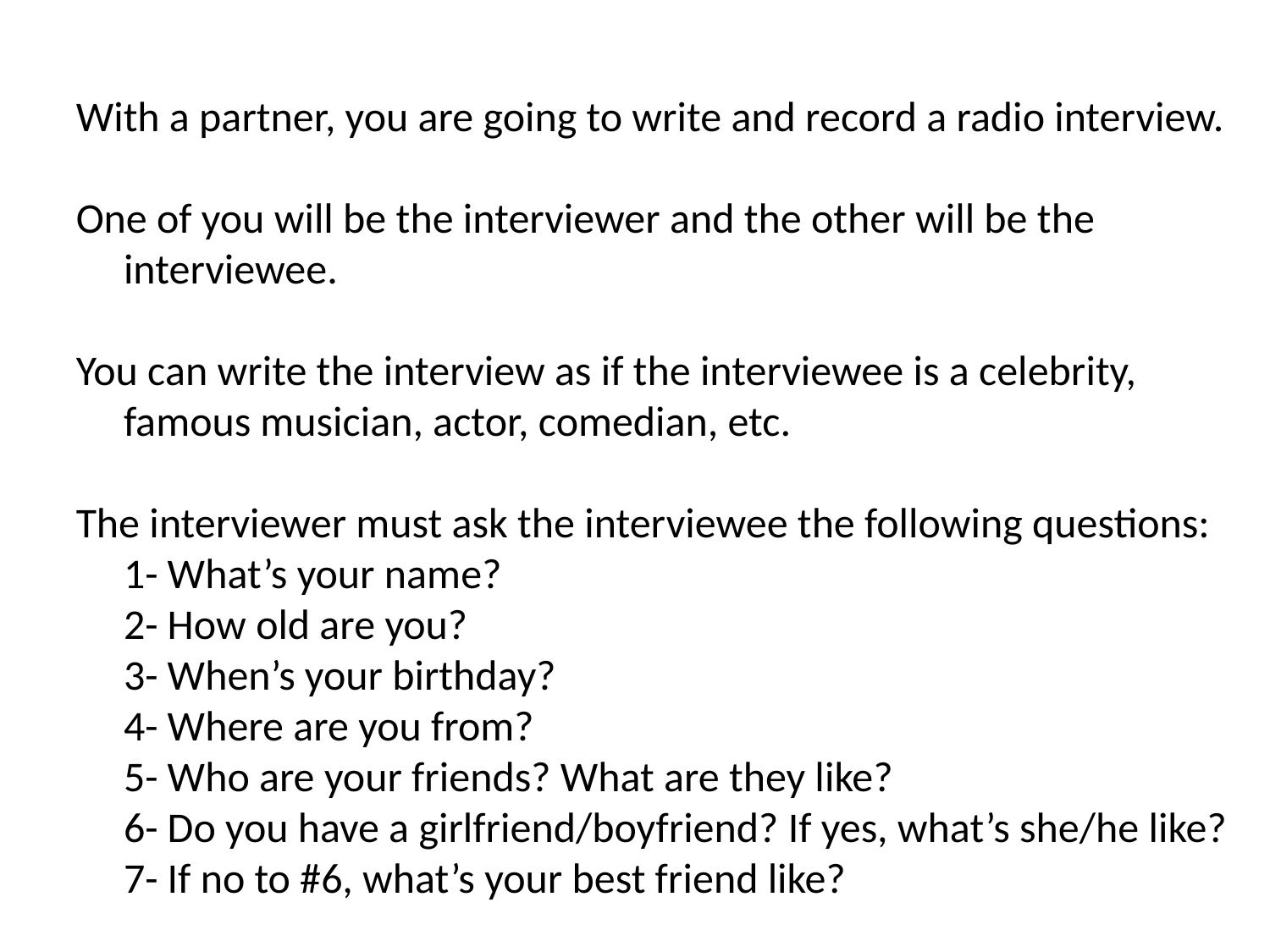

With a partner, you are going to write and record a radio interview.

One of you will be the interviewer and the other will be the interviewee.

You can write the interview as if the interviewee is a celebrity, famous musician, actor, comedian, etc.

The interviewer must ask the interviewee the following questions:
	1- What’s your name?
	2- How old are you?
	3- When’s your birthday?
	4- Where are you from?
	5- Who are your friends? What are they like?
	6- Do you have a girlfriend/boyfriend? If yes, what’s she/he like?
	7- If no to #6, what’s your best friend like?